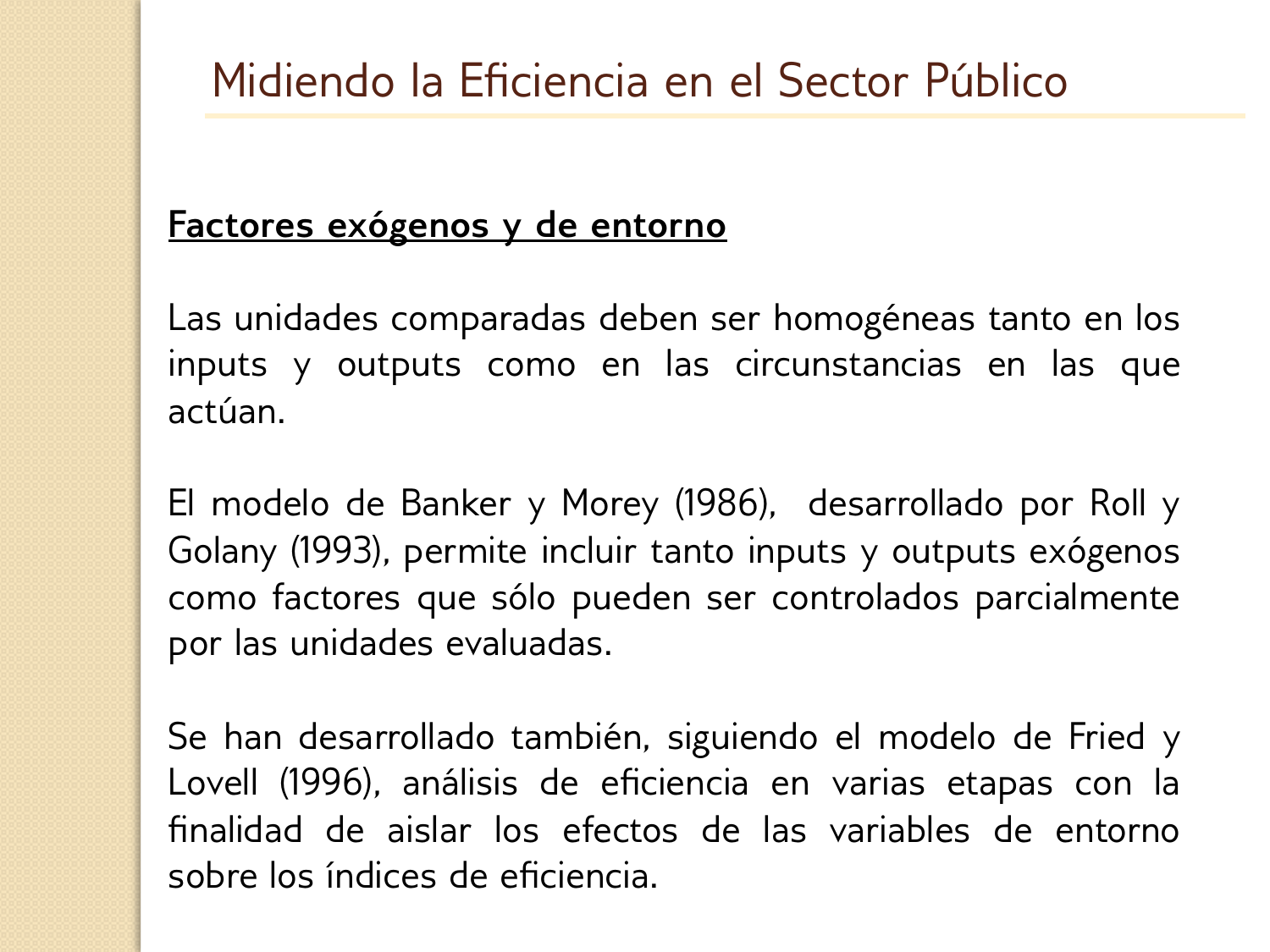

Midiendo la Eficiencia en el Sector Público

Factores exógenos y de entorno

Las unidades comparadas deben ser homogéneas tanto en los inputs y outputs como en las circunstancias en las que actúan.

El modelo de Banker y Morey (1986),  desarrollado por Roll y Golany (1993), permite incluir tanto inputs y outputs exógenos como factores que sólo pueden ser controlados parcialmente por las unidades evaluadas.

Se han desarrollado también, siguiendo el modelo de Fried y Lovell (1996), análisis de eficiencia en varias etapas con la finalidad de aislar los efectos de las variables de entorno sobre los índices de eficiencia.